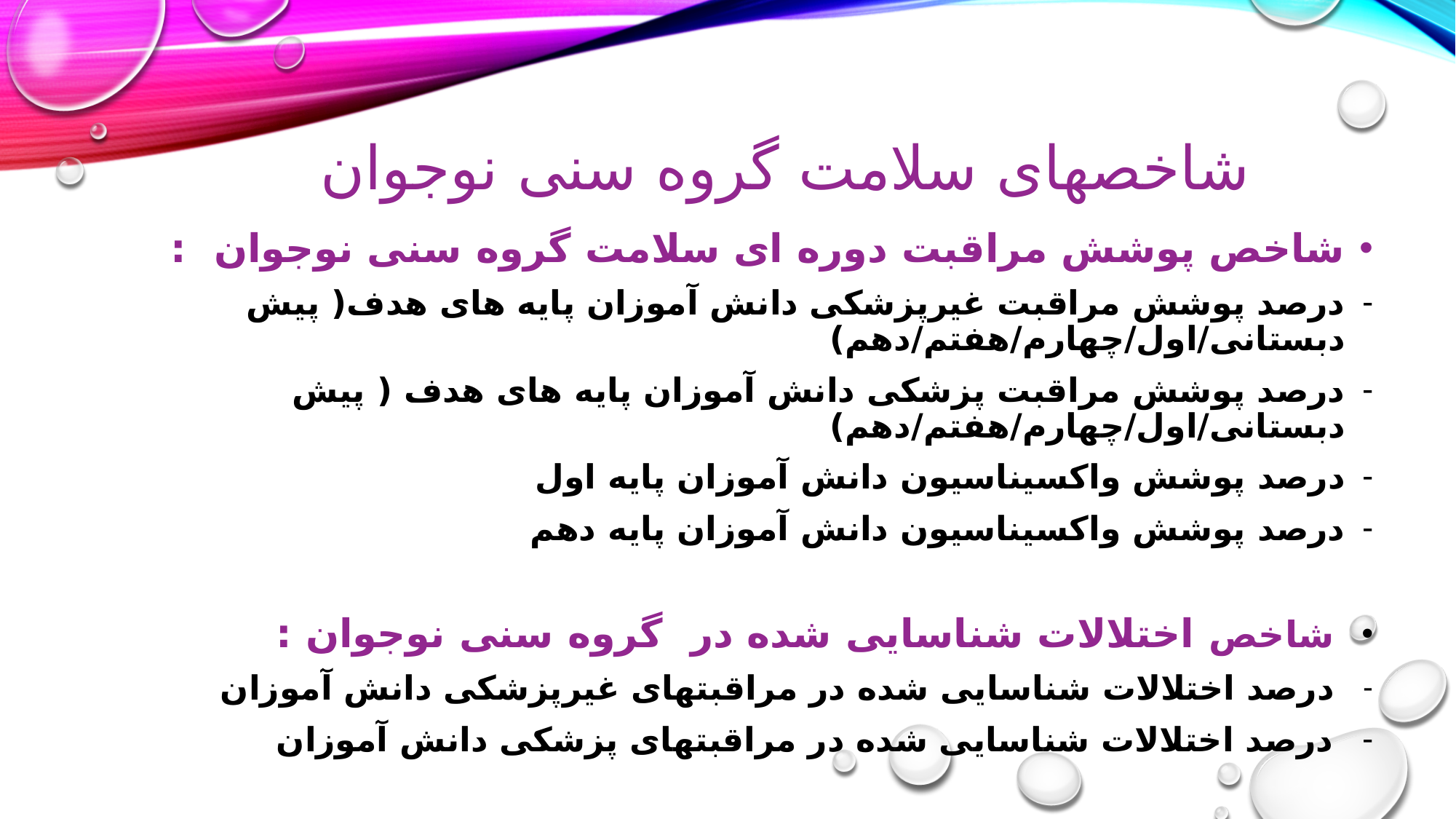

# شاخصهای سلامت گروه سنی نوجوان
شاخص پوشش مراقبت دوره ای سلامت گروه سنی نوجوان  :
درصد پوشش مراقبت غیرپزشکی دانش آموزان پایه های هدف( پیش دبستانی/اول/چهارم/هفتم/دهم)
درصد پوشش مراقبت پزشکی دانش آموزان پایه های هدف ( پیش دبستانی/اول/چهارم/هفتم/دهم)
درصد پوشش واکسیناسیون دانش آموزان پایه اول
درصد پوشش واکسیناسیون دانش آموزان پایه دهم

 شاخص اختلالات شناسایی شده در  گروه سنی نوجوان :
 درصد اختلالات شناسایی شده در مراقبتهای غیرپزشکی دانش آموزان
 درصد اختلالات شناسایی شده در مراقبتهای پزشکی دانش آموزان